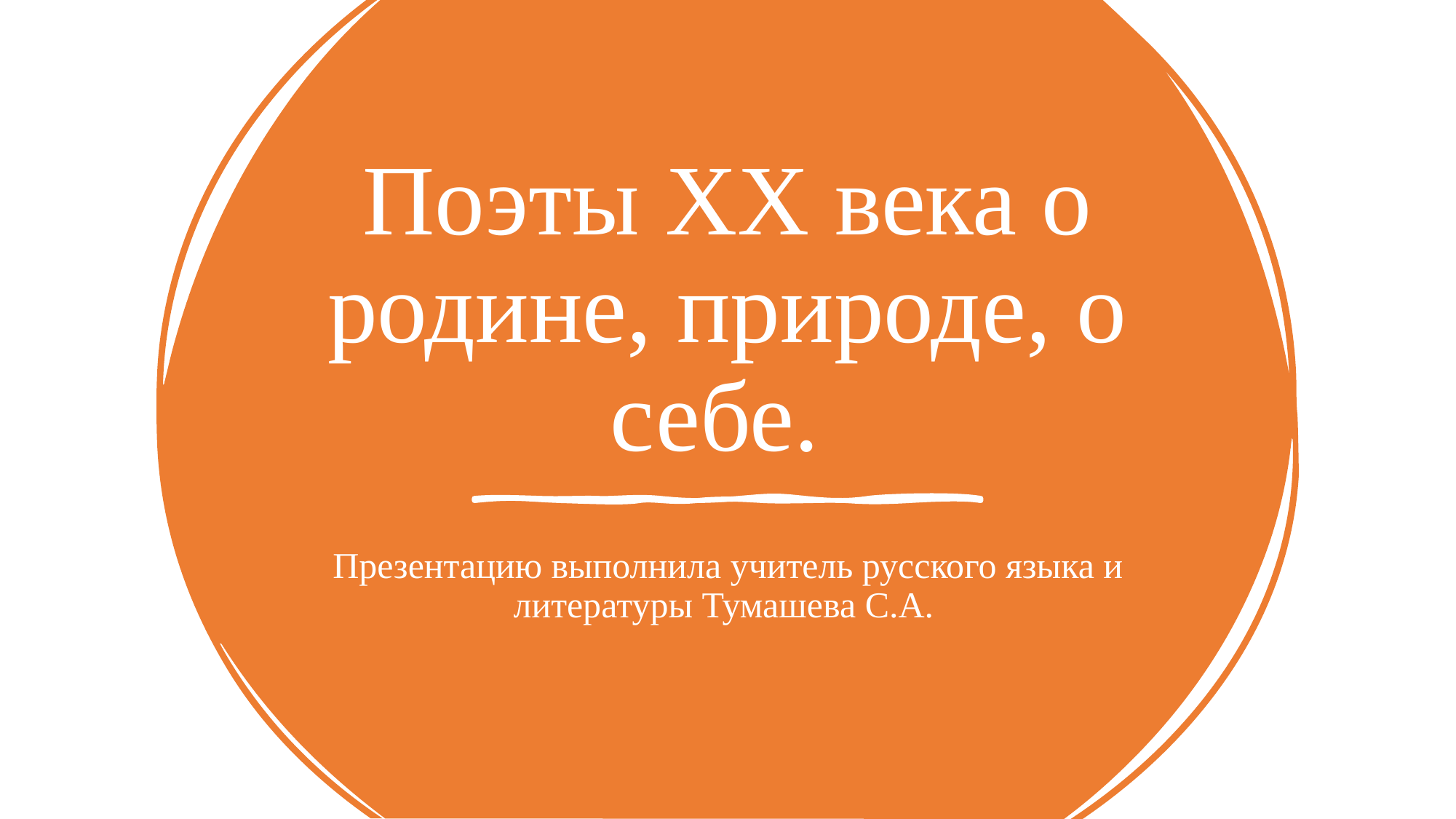

# Поэты XX века о родине, природе, о себе.

Презентацию выполнила учитель русского языка и литературы Тумашева С.А.